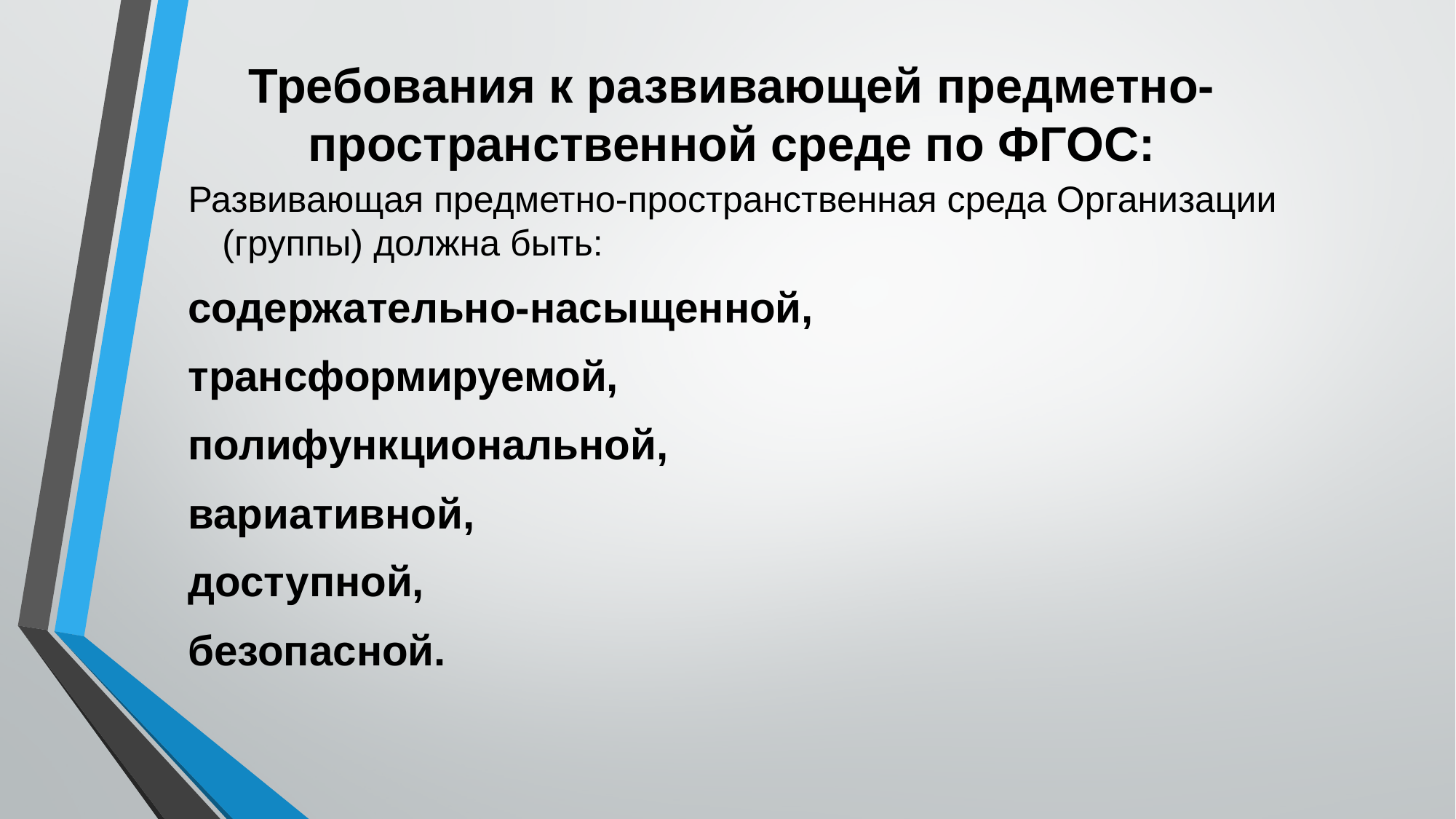

# Требования к развивающей предметно-пространственной среде по ФГОС:
Развивающая предметно-пространственная среда Организации (группы) должна быть:
содержательно-насыщенной,
трансформируемой,
полифункциональной,
вариативной,
доступной,
безопасной.